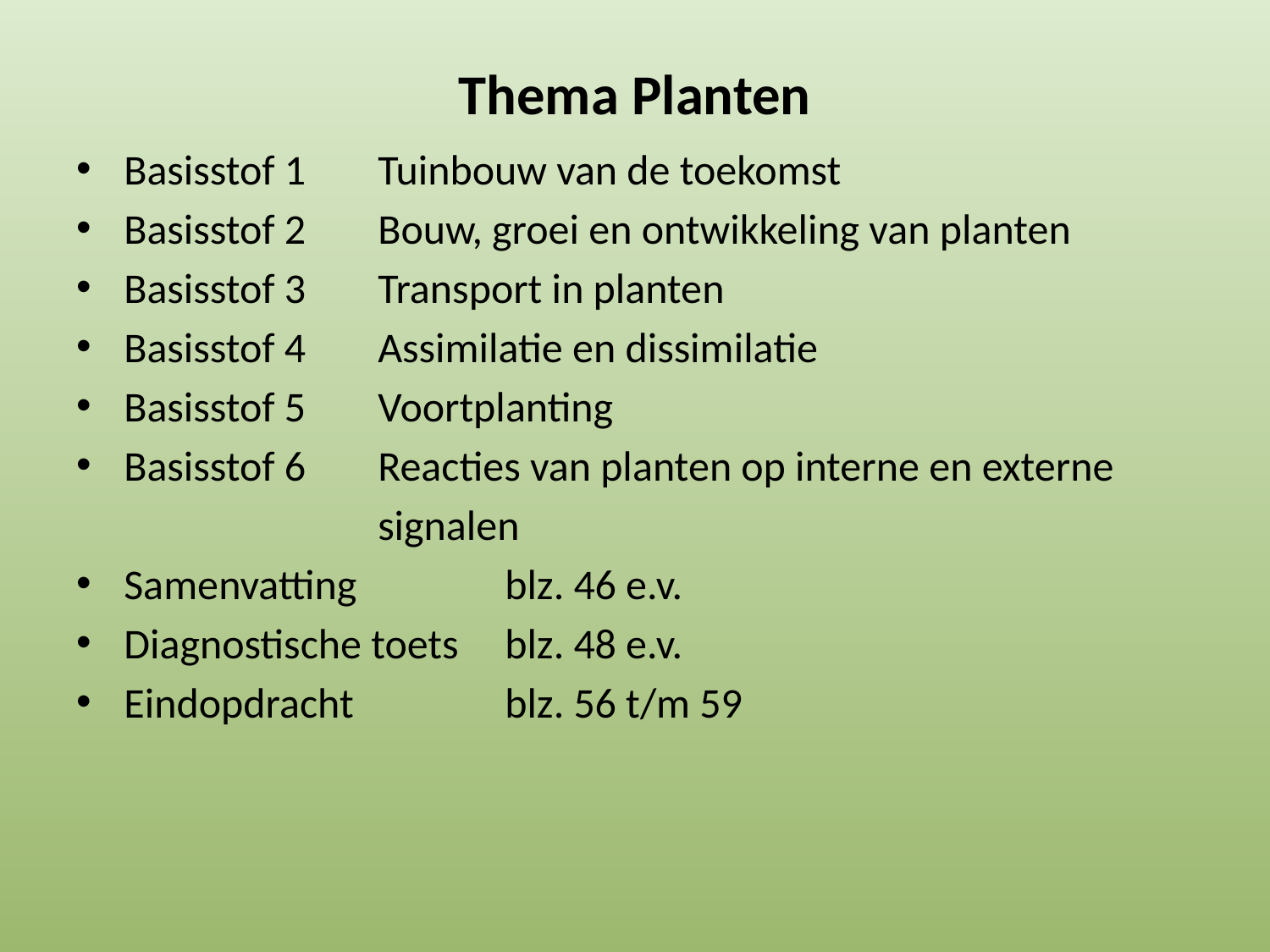

# Thema Planten
Basisstof 1	Tuinbouw van de toekomst
Basisstof 2	Bouw, groei en ontwikkeling van planten
Basisstof 3	Transport in planten
Basisstof 4	Assimilatie en dissimilatie
Basisstof 5	Voortplanting
Basisstof 6	Reacties van planten op interne en externe
			signalen
Samenvatting		blz. 46 e.v.
Diagnostische toets	blz. 48 e.v.
Eindopdracht		blz. 56 t/m 59